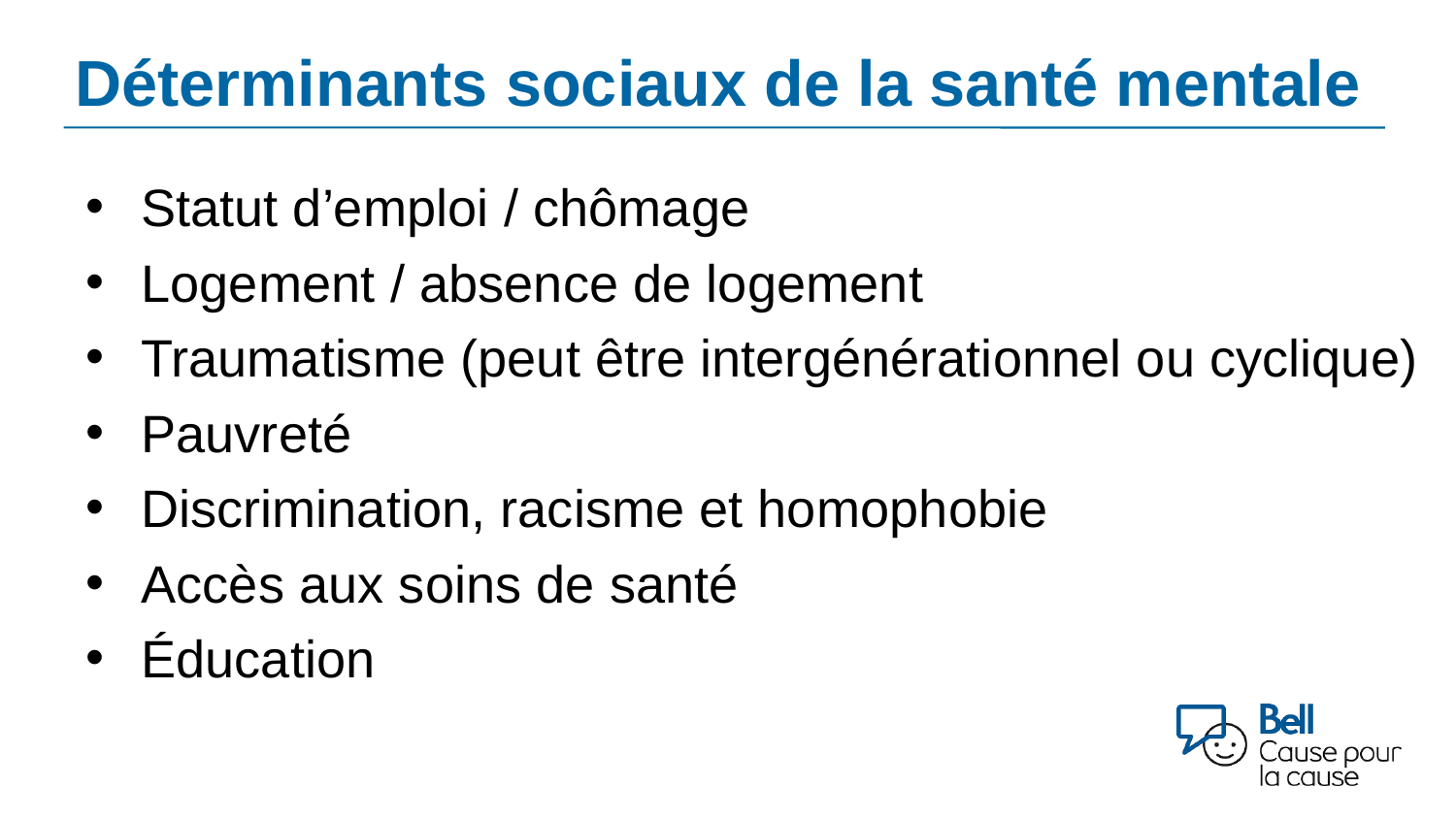

# Déterminants sociaux de la santé mentale
Statut d’emploi / chômage
Logement / absence de logement
Traumatisme (peut être intergénérationnel ou cyclique)
Pauvreté
Discrimination, racisme et homophobie
Accès aux soins de santé
Éducation